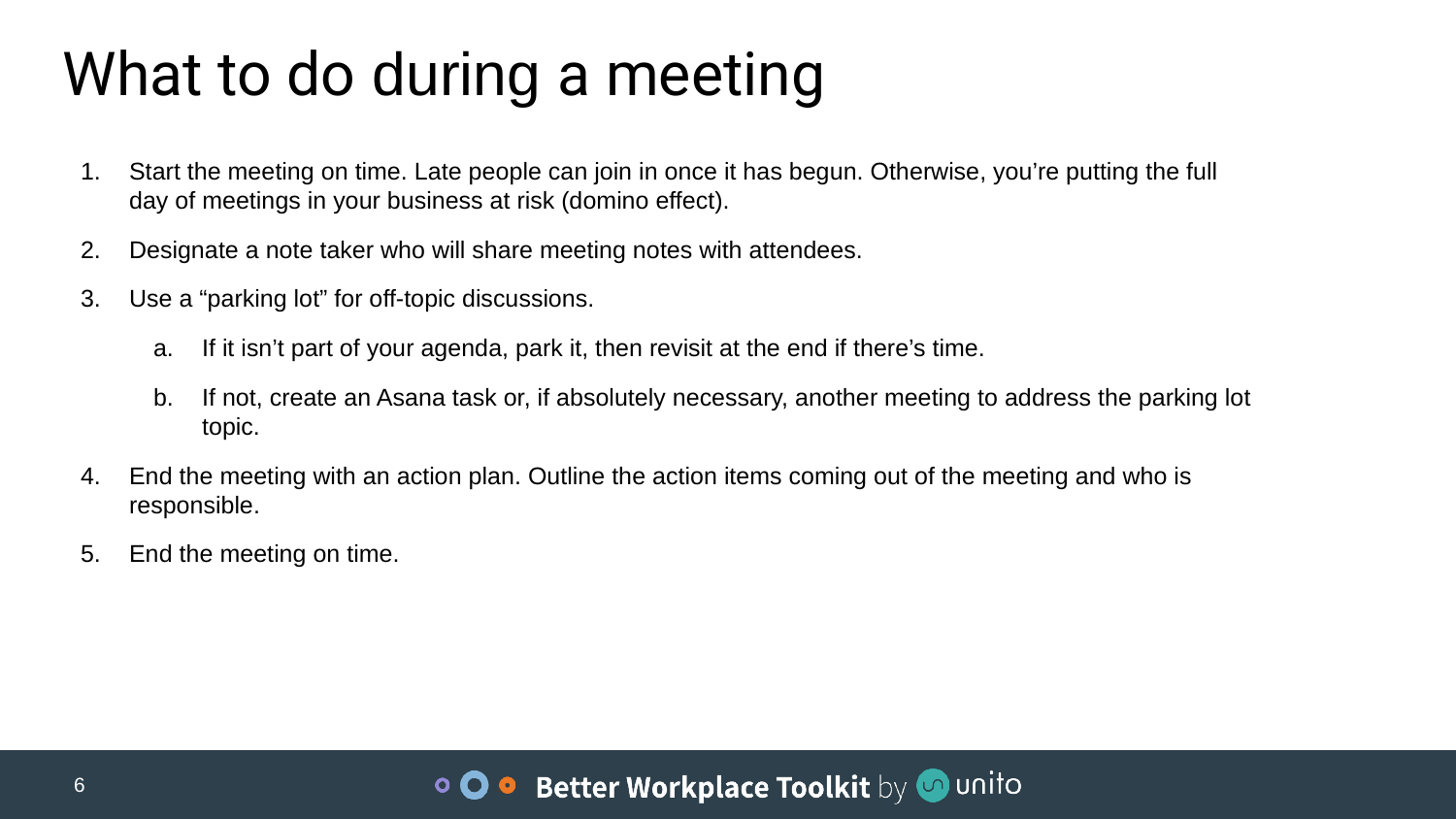

What to do during a meeting
Start the meeting on time. Late people can join in once it has begun. Otherwise, you’re putting the full day of meetings in your business at risk (domino effect).
Designate a note taker who will share meeting notes with attendees.
Use a “parking lot” for off-topic discussions.
If it isn’t part of your agenda, park it, then revisit at the end if there’s time.
If not, create an Asana task or, if absolutely necessary, another meeting to address the parking lot topic.
End the meeting with an action plan. Outline the action items coming out of the meeting and who is responsible.
End the meeting on time.